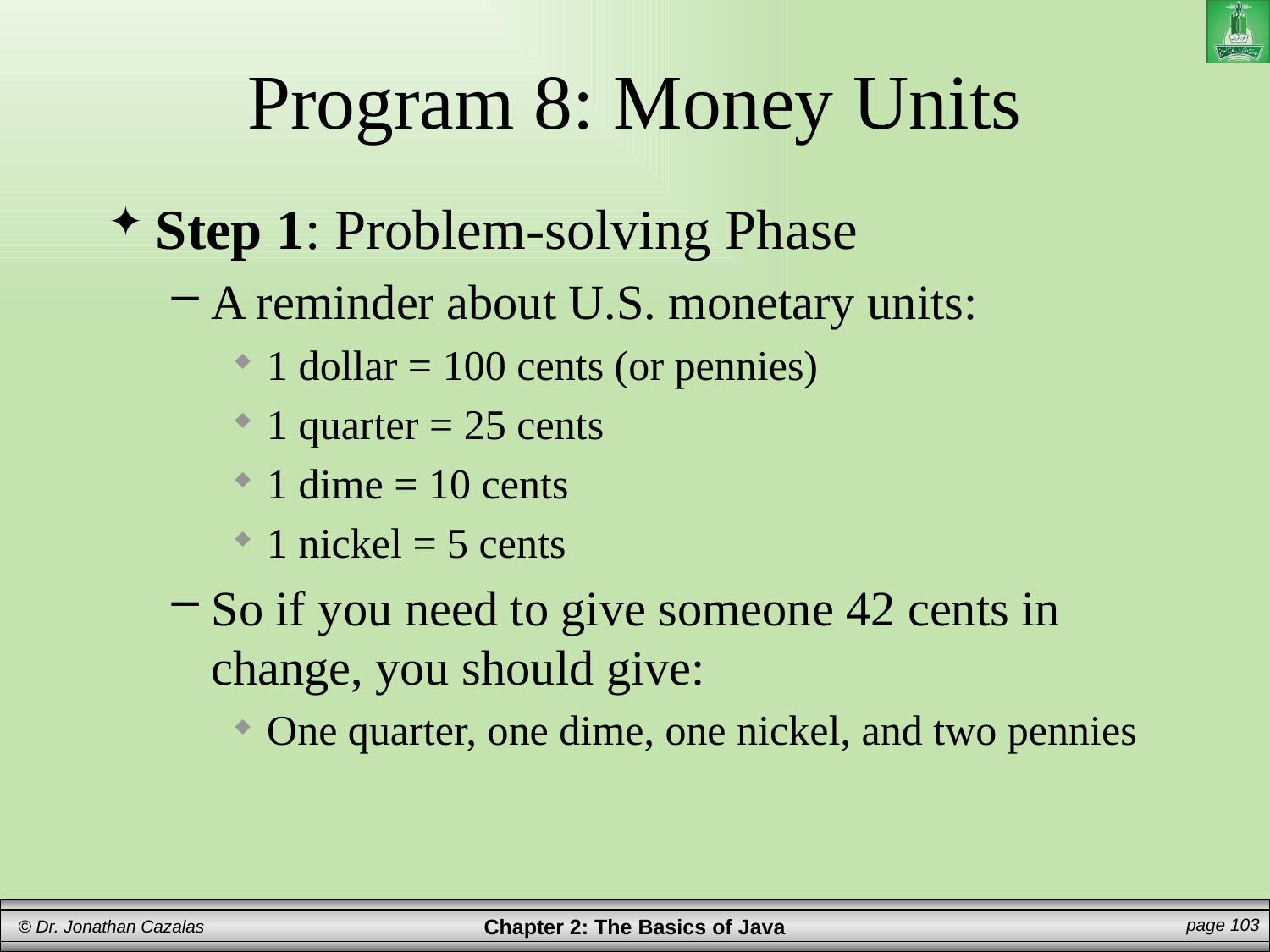

# Program 8: Money Units
Step 1: Problem-solving Phase
A reminder about U.S. monetary units:
1 dollar = 100 cents (or pennies)
1 quarter = 25 cents
1 dime = 10 cents
1 nickel = 5 cents
So if you need to give someone 42 cents in change, you should give:
One quarter, one dime, one nickel, and two pennies